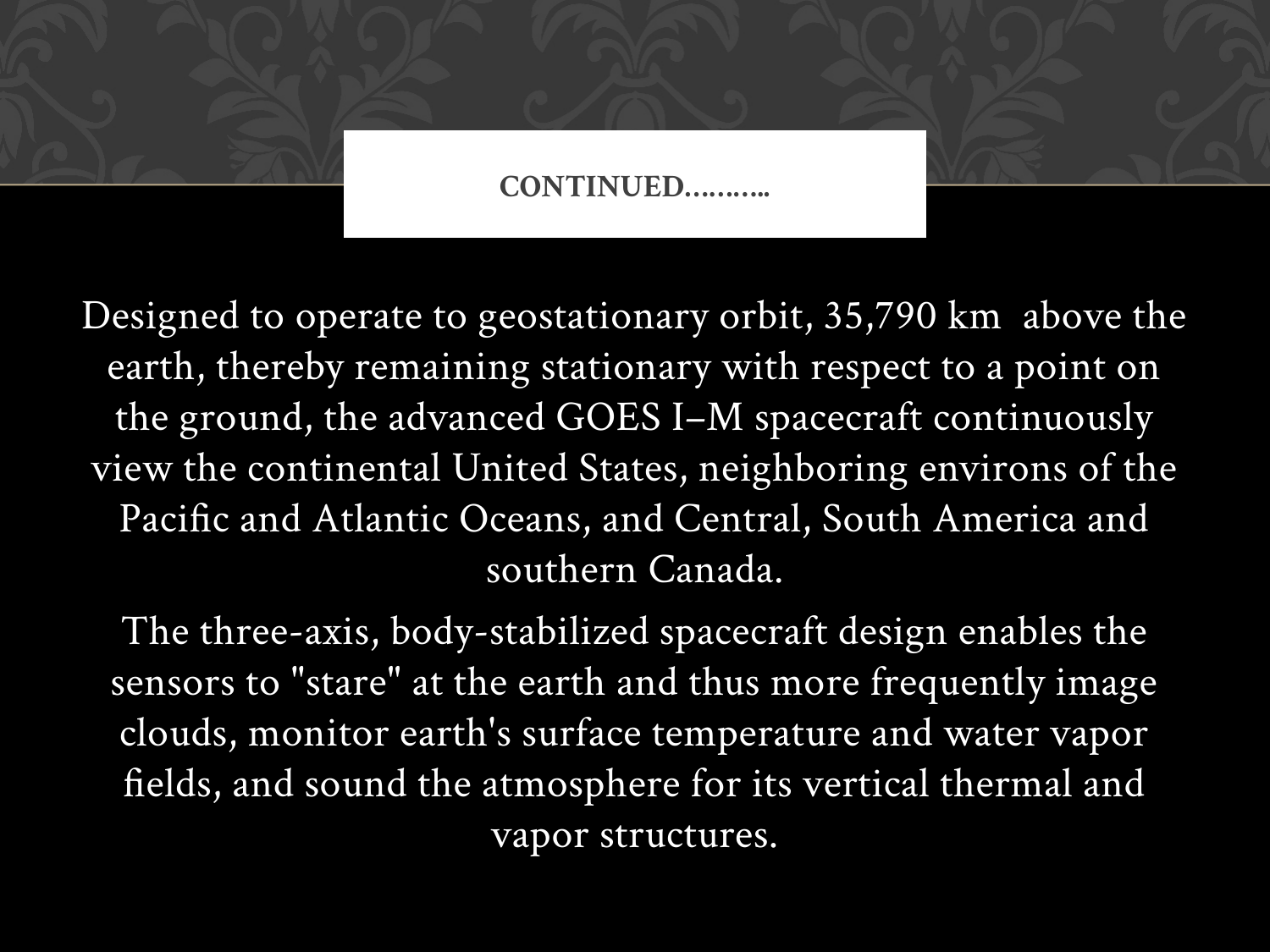

# Continued………..
Designed to operate to geostationary orbit, 35,790 km  above the earth, thereby remaining stationary with respect to a point on the ground, the advanced GOES I–M spacecraft continuously view the continental United States, neighboring environs of the Pacific and Atlantic Oceans, and Central, South America and southern Canada.
The three-axis, body-stabilized spacecraft design enables the sensors to "stare" at the earth and thus more frequently image clouds, monitor earth's surface temperature and water vapor fields, and sound the atmosphere for its vertical thermal and vapor structures.